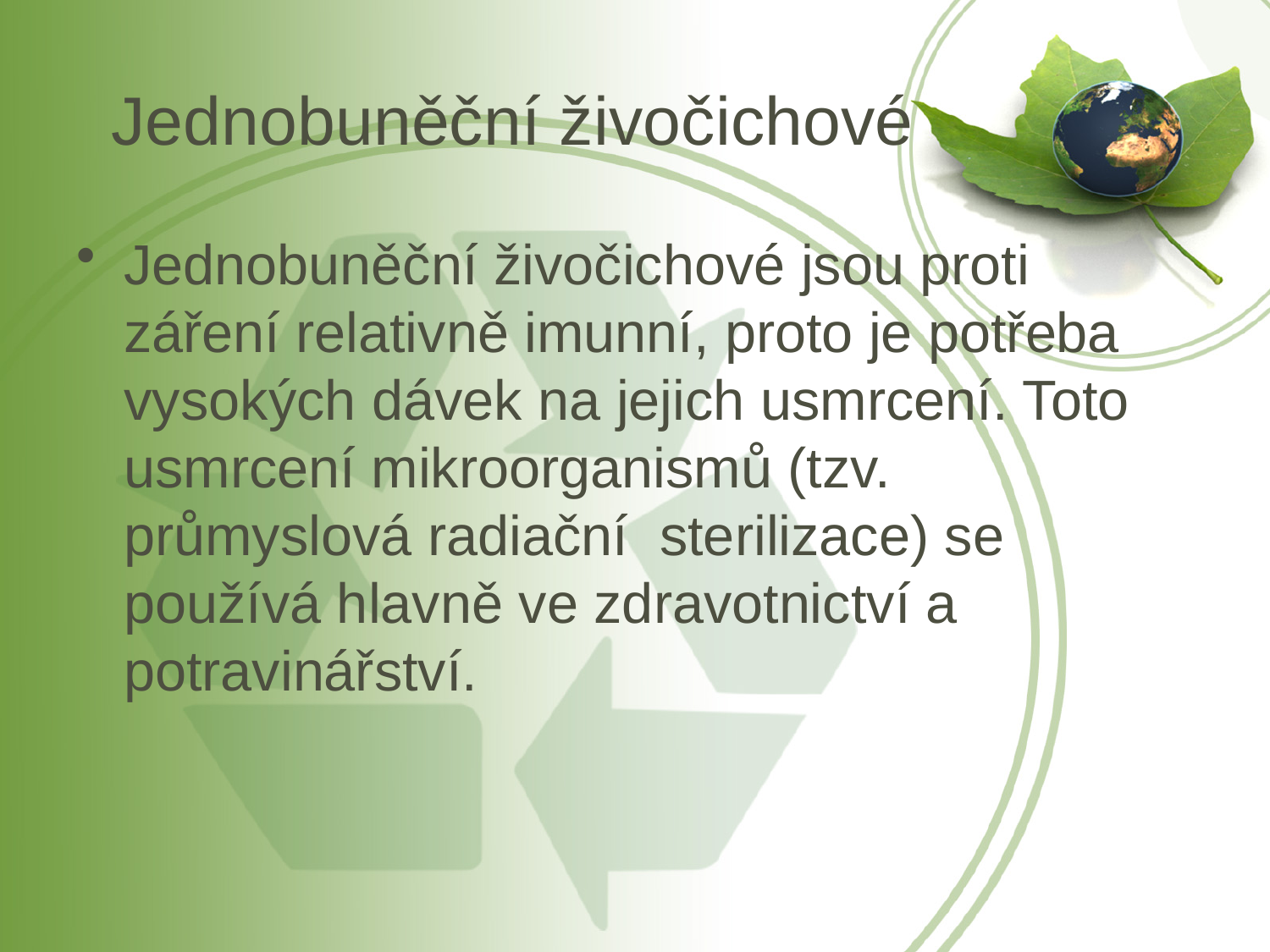

# Jednobuněční živočichové
Jednobuněční živočichové jsou proti záření relativně imunní, proto je potřeba vysokých dávek na jejich usmrcení. Toto usmrcení mikroorganismů (tzv. průmyslová radiační  sterilizace) se používá hlavně ve zdravotnictví a potravinářství.